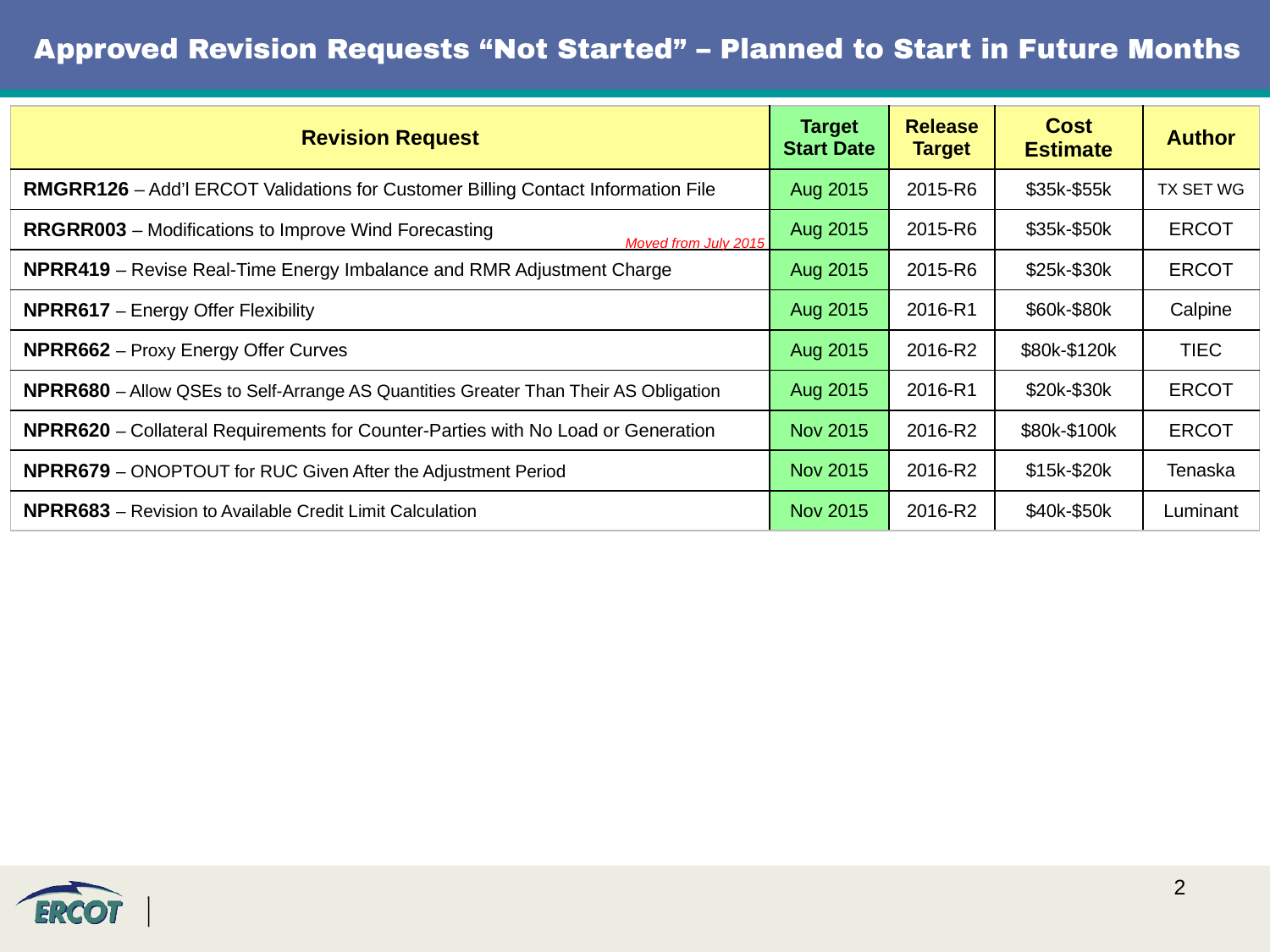

# Approved Revision Requests “Not Started” – Planned to Start in Future Months
| Revision Request | Target Start Date | Release Target | Cost Estimate | Author |
| --- | --- | --- | --- | --- |
| RMGRR126 – Add’l ERCOT Validations for Customer Billing Contact Information File | Aug 2015 | 2015-R6 | $35k-$55k | TX SET WG |
| RRGRR003 – Modifications to Improve Wind Forecasting | Aug 2015 | 2015-R6 | $35k-$50k | ERCOT |
| NPRR419 – Revise Real-Time Energy Imbalance and RMR Adjustment Charge | Aug 2015 | 2015-R6 | $25k-$30k | ERCOT |
| NPRR617 – Energy Offer Flexibility | Aug 2015 | 2016-R1 | $60k-$80k | Calpine |
| NPRR662 – Proxy Energy Offer Curves | Aug 2015 | 2016-R2 | $80k-$120k | TIEC |
| NPRR680 – Allow QSEs to Self-Arrange AS Quantities Greater Than Their AS Obligation | Aug 2015 | 2016-R1 | $20k-$30k | ERCOT |
| NPRR620 – Collateral Requirements for Counter-Parties with No Load or Generation | Nov 2015 | 2016-R2 | $80k-$100k | ERCOT |
| NPRR679 – ONOPTOUT for RUC Given After the Adjustment Period | Nov 2015 | 2016-R2 | $15k-$20k | Tenaska |
| NPRR683 – Revision to Available Credit Limit Calculation | Nov 2015 | 2016-R2 | $40k-$50k | Luminant |
Moved from July 2015